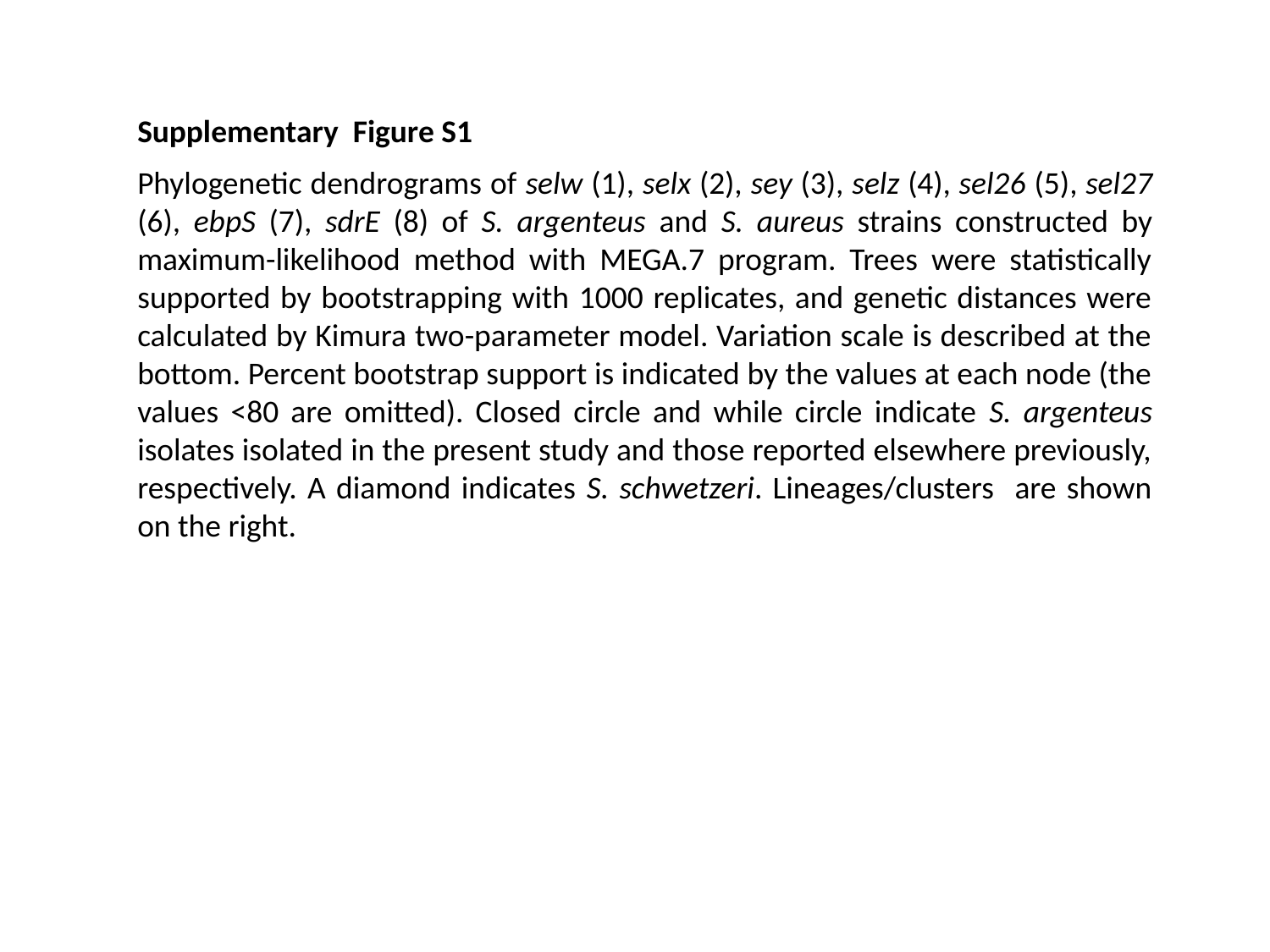

Supplementary  Figure S1
Phylogenetic dendrograms of selw (1), selx (2), sey (3), selz (4), sel26 (5), sel27 (6), ebpS (7), sdrE (8) of S. argenteus and S. aureus strains constructed by maximum-likelihood method with MEGA.7 program. Trees were statistically supported by bootstrapping with 1000 replicates, and genetic distances were calculated by Kimura two-parameter model. Variation scale is described at the bottom. Percent bootstrap support is indicated by the values at each node (the values <80 are omitted). Closed circle and while circle indicate S. argenteus isolates isolated in the present study and those reported elsewhere previously, respectively. A diamond indicates S. schwetzeri. Lineages/clusters  are shown on the right.